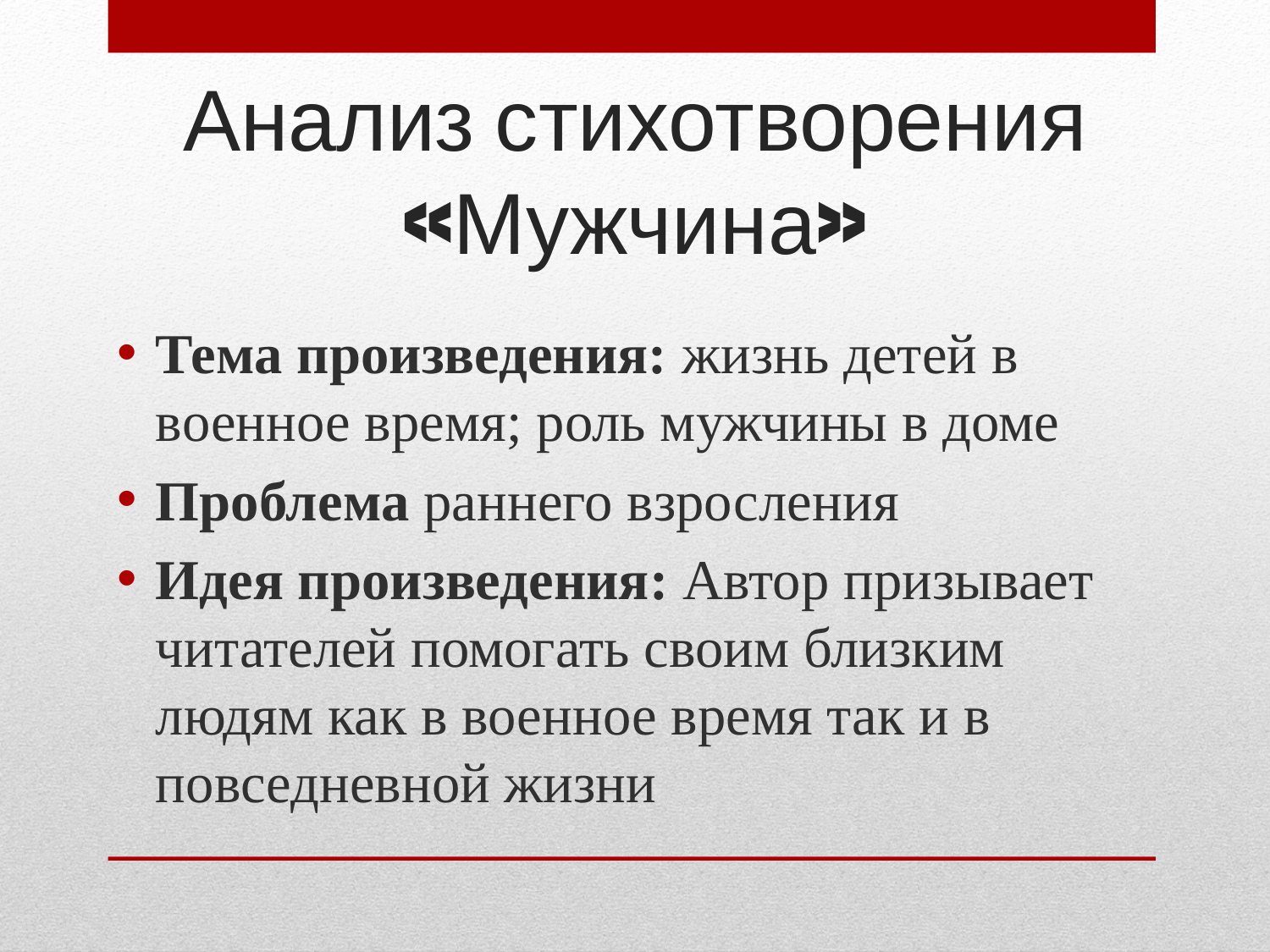

# Анализ стихотворения «Мужчина»
Тема произведения: жизнь детей в военное время; роль мужчины в доме
Проблема раннего взросления
Идея произведения: Автор призывает читателей помогать своим близким людям как в военное время так и в повседневной жизни